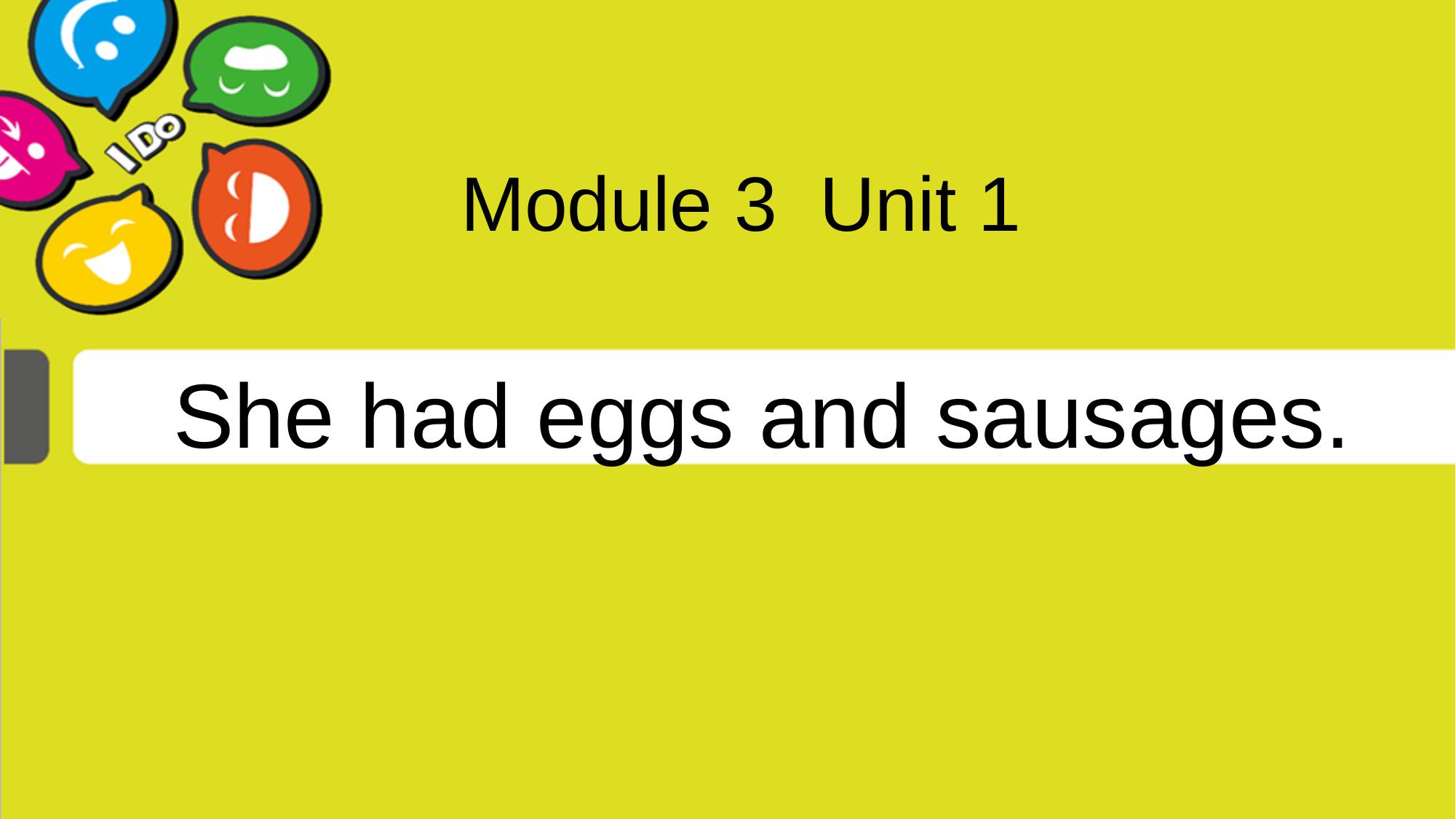

Module 3  Unit 1
She had eggs and sausages.